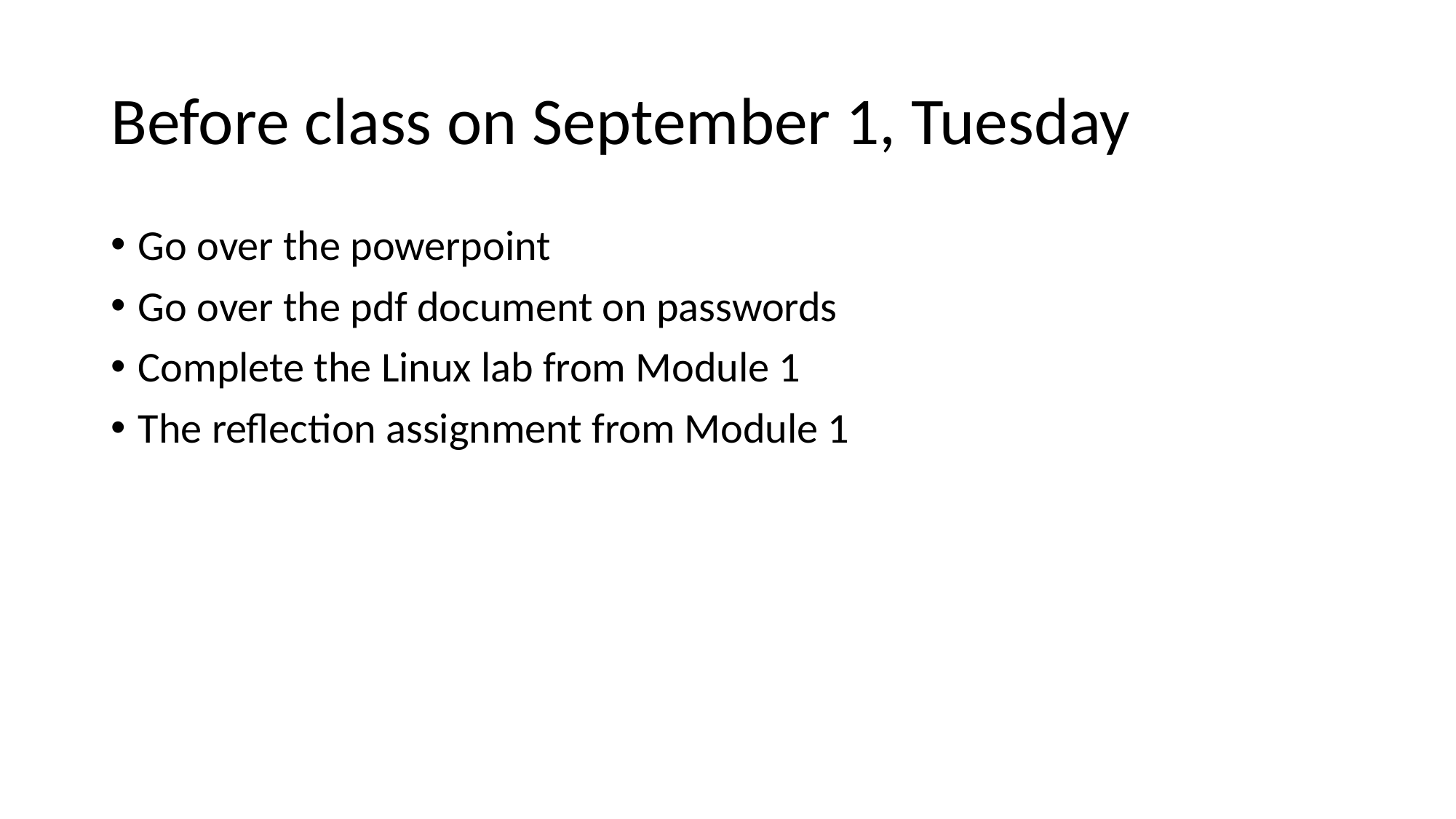

# Before class on September 1, Tuesday
Go over the powerpoint
Go over the pdf document on passwords
Complete the Linux lab from Module 1
The reflection assignment from Module 1